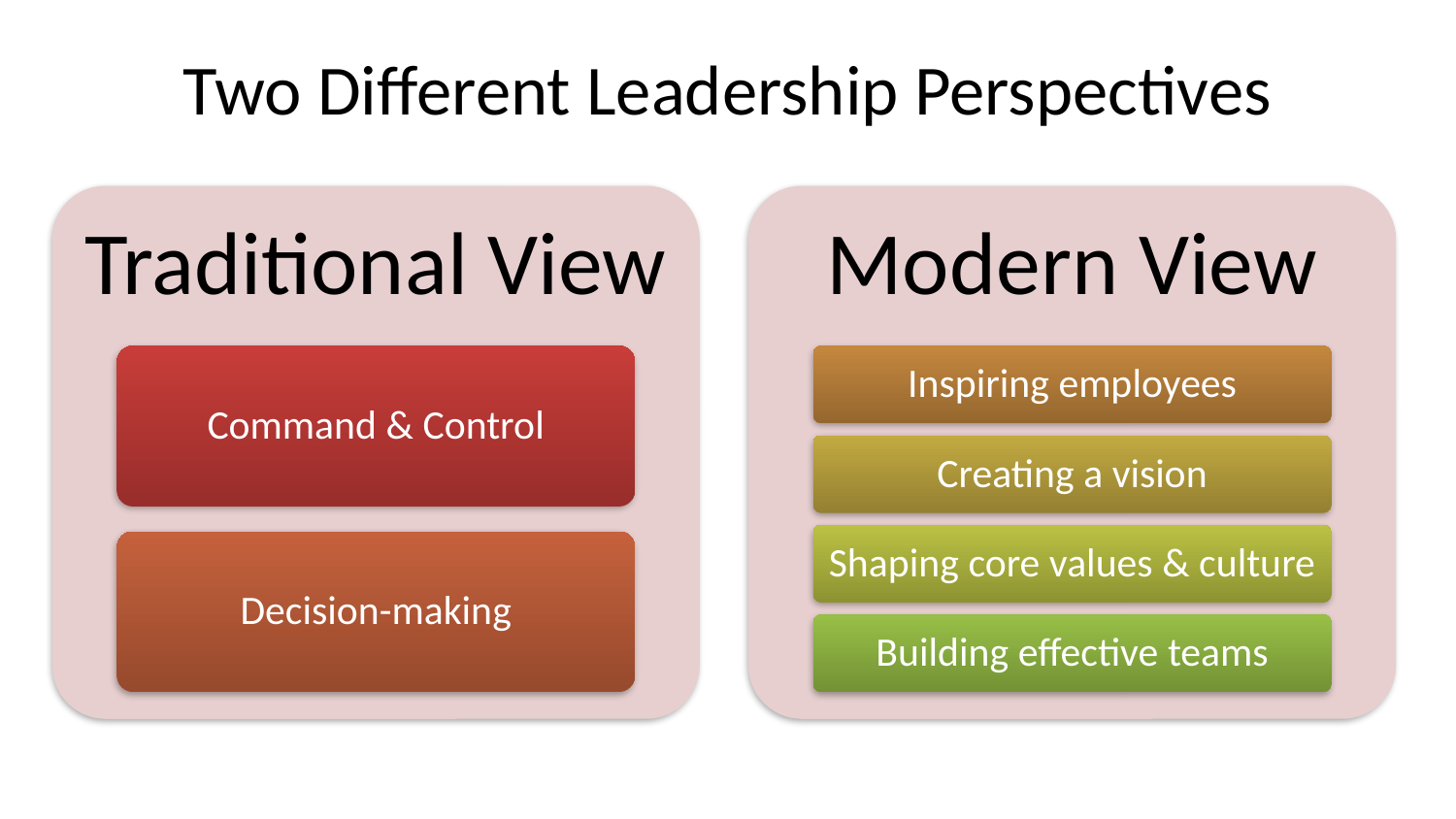

# Two Different Leadership Perspectives

Traditional View

Modern View

Inspiring employees
Command & Control

Creating a vision

Shaping core values & culture

Decision-making

Building effective teams